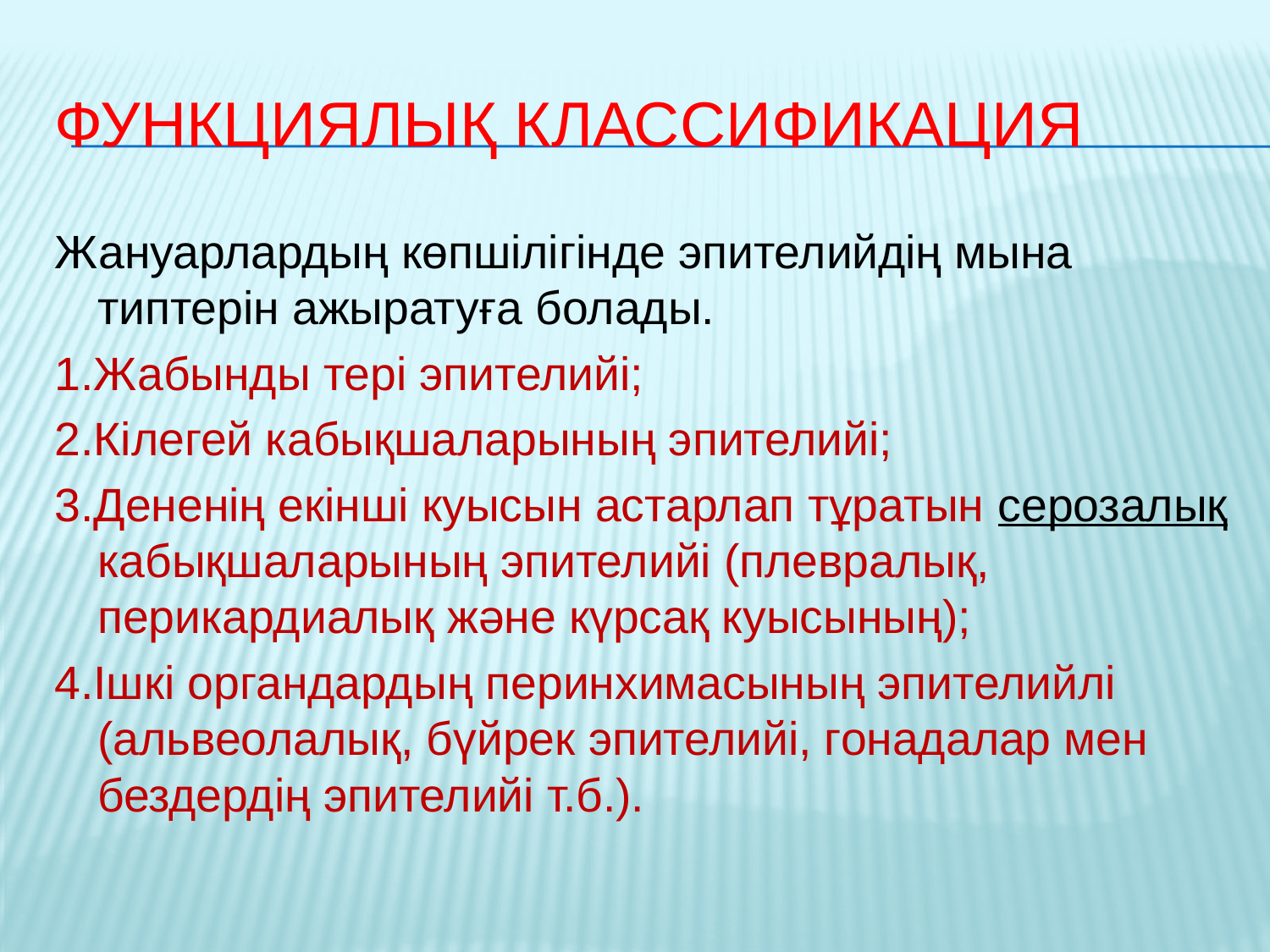

# Функциялық классификация
Жануарлардың көпшілігінде эпителийдің мына типтерін ажыратуға болады.
1.Жабынды тері эпителийі;
2.Кілегей кабықшаларының эпителийі;
3.Дененің екінші куысын астарлап тұратын серозалық кабықшаларының эпителийі (плевралық, перикардиалық және күрсақ куысының);
4.Ішкі органдардың перинхимасының эпителийлі (альвеолалық, бүйрек эпителийі, гонадалар мен бездердің эпителийі т.б.).